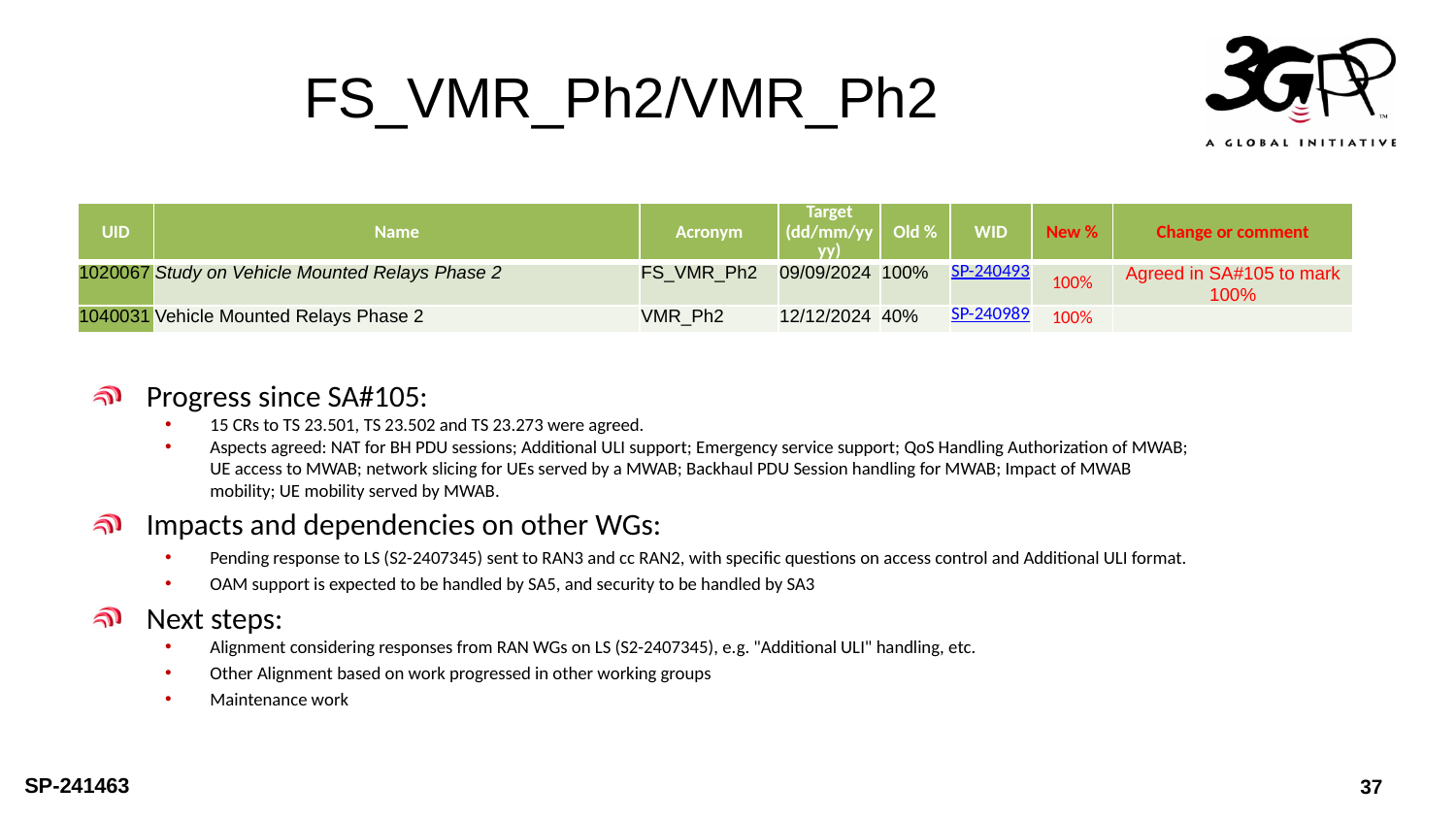

# FS_VMR_Ph2/VMR_Ph2
| UID | Name | Acronym | Target (dd/mm/yyyy) | Old % | WID | New % | Change or comment |
| --- | --- | --- | --- | --- | --- | --- | --- |
| 1020067 | Study on Vehicle Mounted Relays Phase 2 | FS\_VMR\_Ph2 | 09/09/2024 | 100% | SP-240493 | 100% | Agreed in SA#105 to mark 100% |
| 1040031 | Vehicle Mounted Relays Phase 2 | VMR\_Ph2 | 12/12/2024 | 40% | SP-240989 | 100% |  |
Progress since SA#105:
15 CRs to TS 23.501, TS 23.502 and TS 23.273 were agreed.
Aspects agreed: NAT for BH PDU sessions; Additional ULI support; Emergency service support; QoS Handling Authorization of MWAB; UE access to MWAB; network slicing for UEs served by a MWAB; Backhaul PDU Session handling for MWAB; Impact of MWAB mobility; UE mobility served by MWAB.
Impacts and dependencies on other WGs:
Pending response to LS (S2-2407345) sent to RAN3 and cc RAN2, with specific questions on access control and Additional ULI format.
OAM support is expected to be handled by SA5, and security to be handled by SA3
Next steps:
Alignment considering responses from RAN WGs on LS (S2-2407345), e.g. "Additional ULI" handling, etc.
Other Alignment based on work progressed in other working groups
Maintenance work